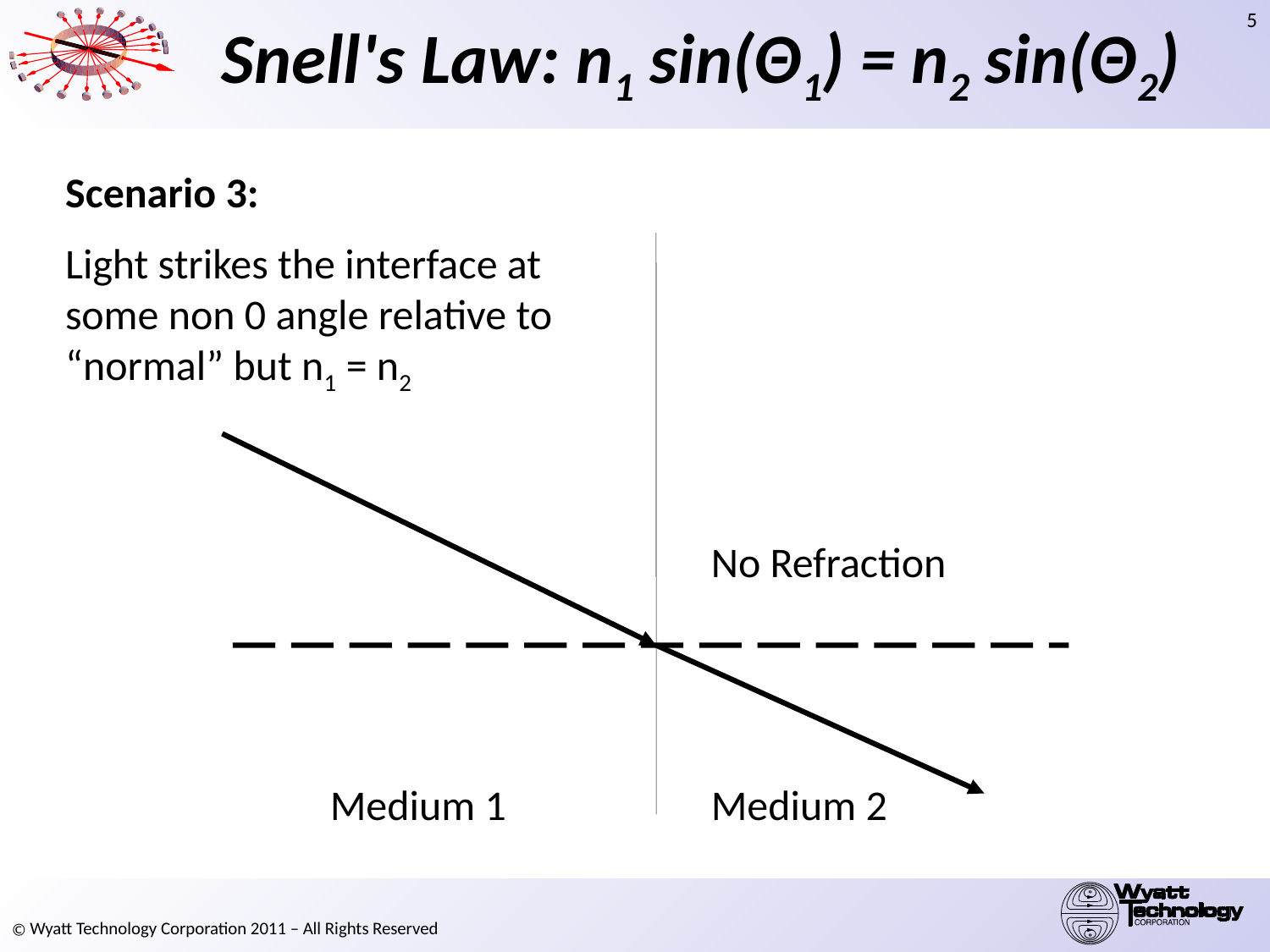

# Snell's Law: n1 sin(Θ1) = n2 sin(Θ2)
Scenario 3:
Light strikes the interface at some non 0 angle relative to “normal” but n1 = n2

No Refraction

Medium 1
Medium 2